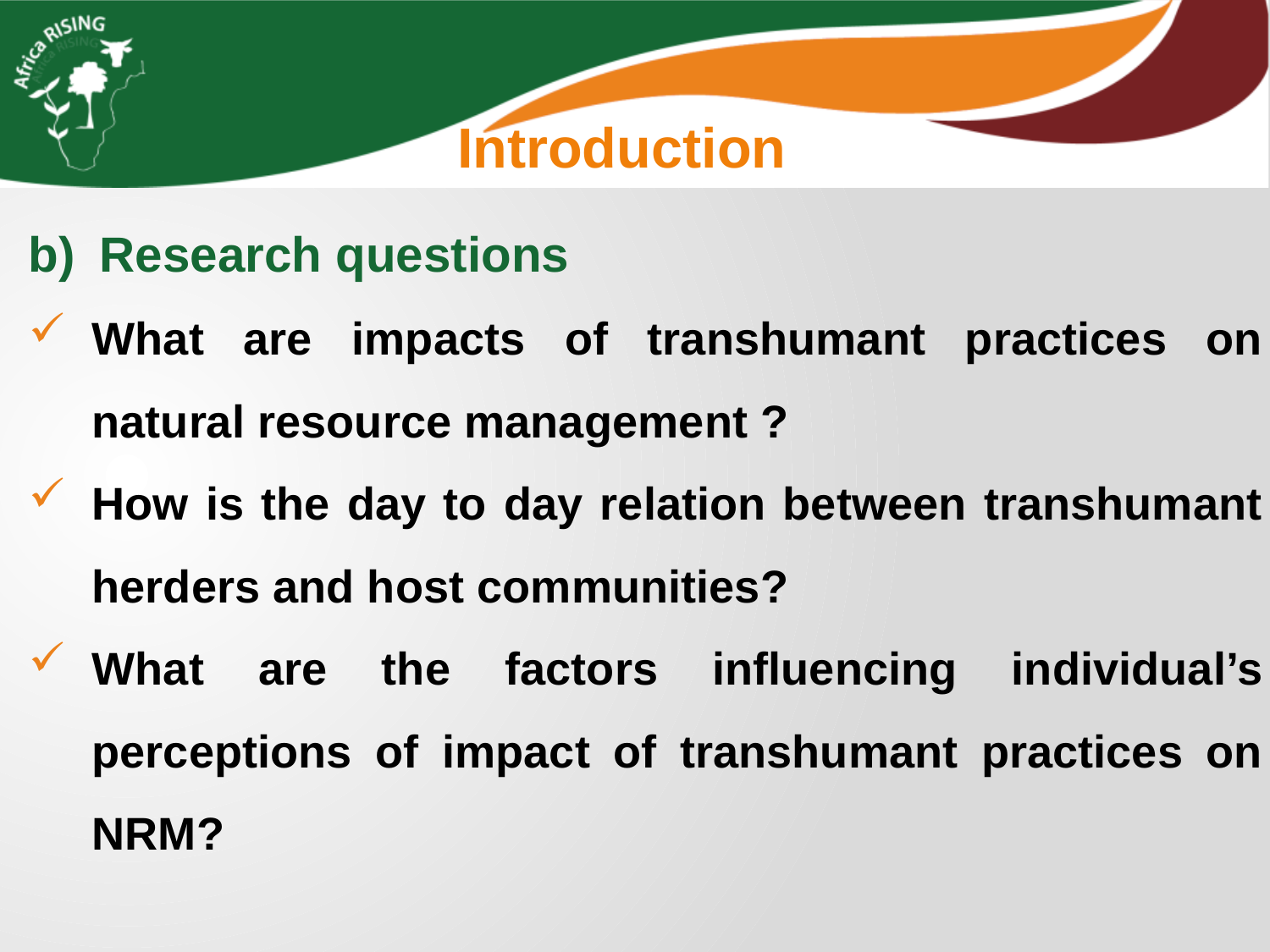

Introduction
Research questions
What are impacts of transhumant practices on natural resource management ?
How is the day to day relation between transhumant herders and host communities?
What are the factors influencing individual’s perceptions of impact of transhumant practices on NRM?